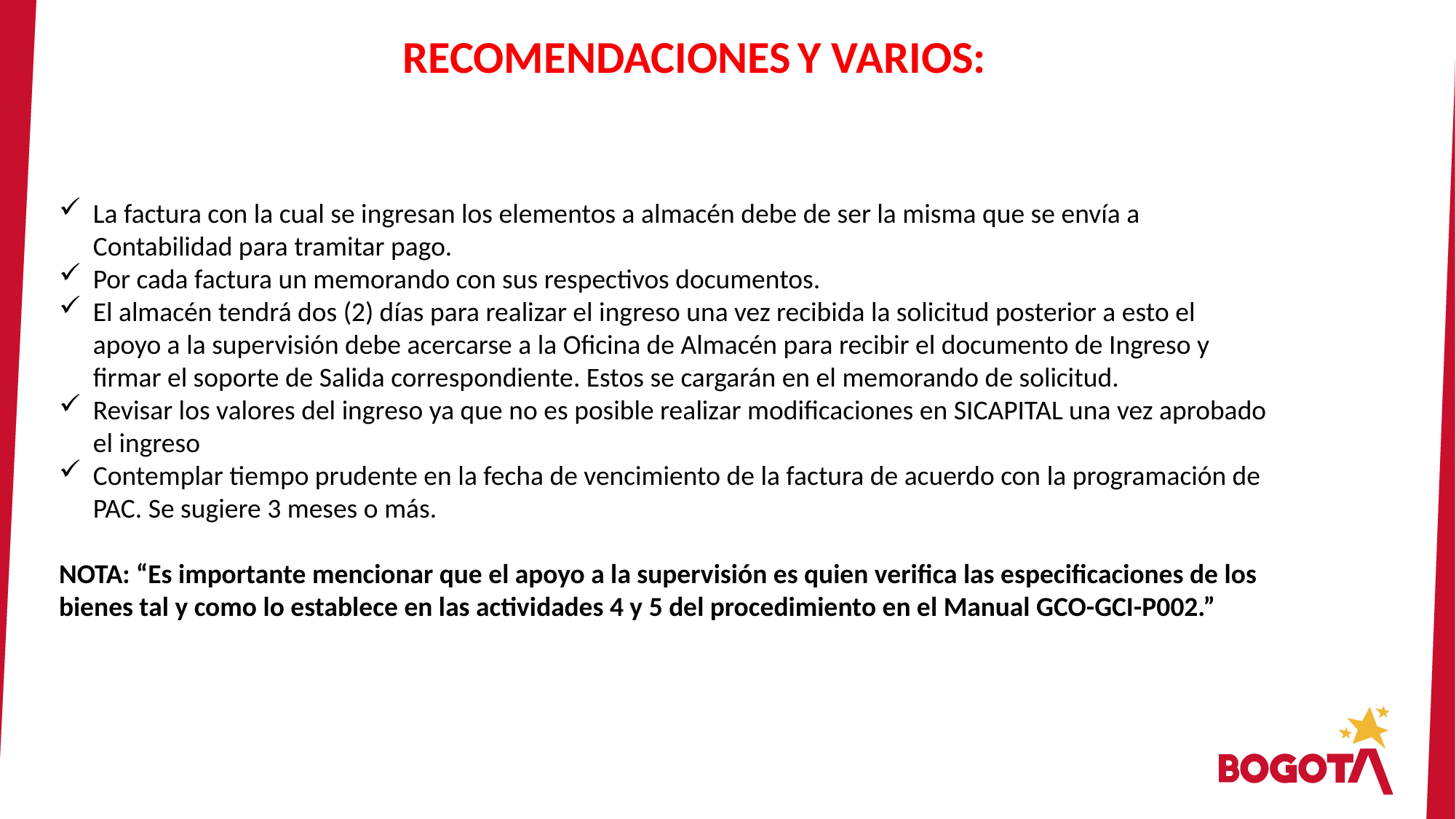

RECOMENDACIONES Y VARIOS:

La factura con la cual se ingresan los elementos a almacén debe de ser la misma que se envía a Contabilidad para tramitar pago.
Por cada factura un memorando con sus respectivos documentos.
El almacén tendrá dos (2) días para realizar el ingreso una vez recibida la solicitud posterior a esto el apoyo a la supervisión debe acercarse a la Oficina de Almacén para recibir el documento de Ingreso y firmar el soporte de Salida correspondiente. Estos se cargarán en el memorando de solicitud.
Revisar los valores del ingreso ya que no es posible realizar modificaciones en SICAPITAL una vez aprobado el ingreso
Contemplar tiempo prudente en la fecha de vencimiento de la factura de acuerdo con la programación de PAC. Se sugiere 3 meses o más.

NOTA: “Es importante mencionar que el apoyo a la supervisión es quien verifica las especificaciones de los bienes tal y como lo establece en las actividades 4 y 5 del procedimiento en el Manual GCO-GCI-P002.”